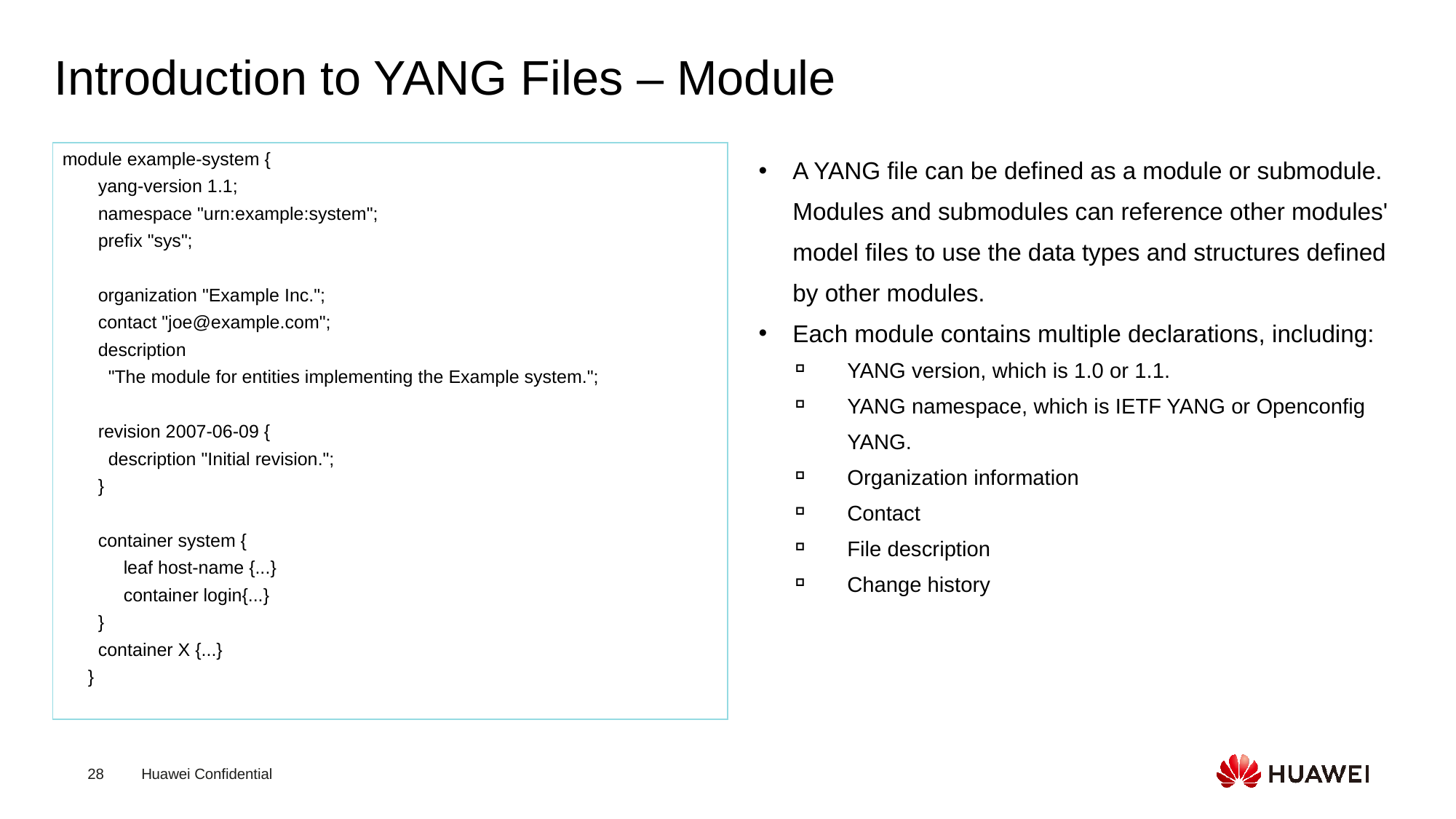

# Introduction to YANG Files – Module
A YANG file can be defined as a module or submodule. Modules and submodules can reference other modules' model files to use the data types and structures defined by other modules.
Each module contains multiple declarations, including:
YANG version, which is 1.0 or 1.1.
YANG namespace, which is IETF YANG or Openconfig YANG.
Organization information
Contact
File description
Change history

module example-system {
       yang-version 1.1;
       namespace "urn:example:system";
       prefix "sys";

       organization "Example Inc.";
       contact "joe@example.com";
       description
         "The module for entities implementing the Example system.";

       revision 2007-06-09 {
         description "Initial revision.";
       }

       container system {
            leaf host-name {...}
            container login{...}
       }
       container X {...}
     }